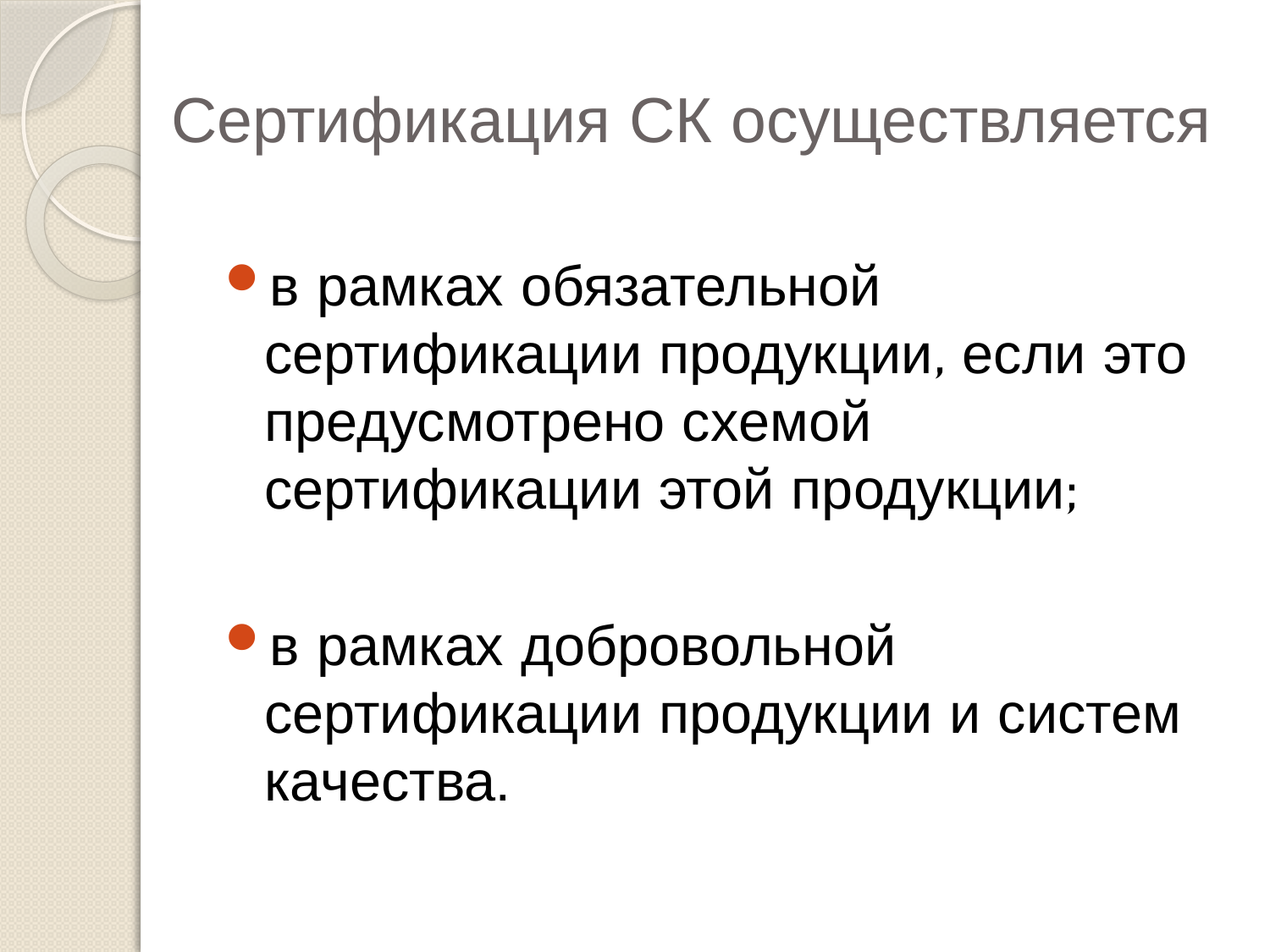

# Сертификация СК осуществляется
в рамках обязательной сертификации продукции, если это предусмотрено схемой сертификации этой продукции;

в рамках добровольной сертификации продукции и систем качества.